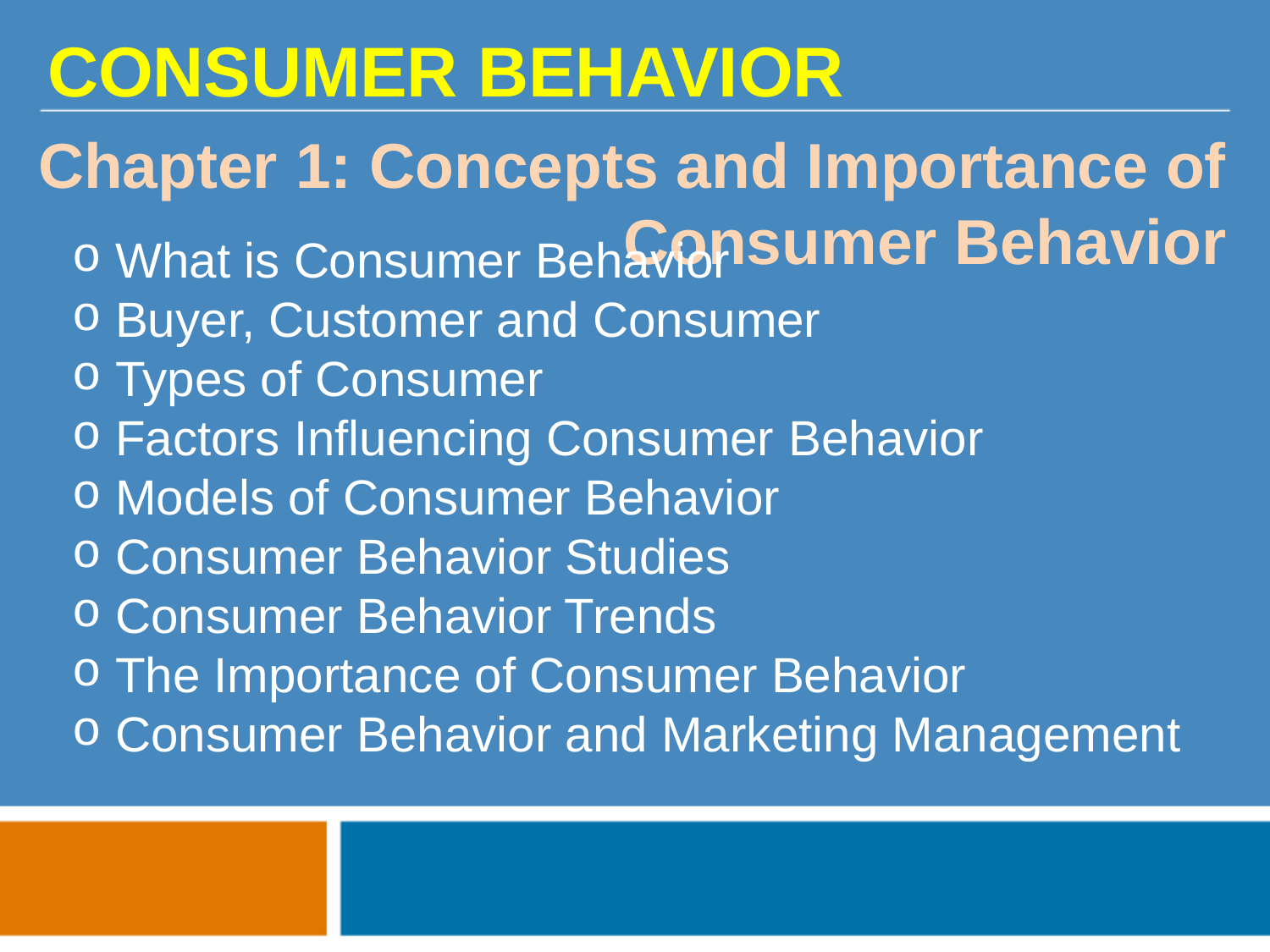

CONSUMER BEHAVIOR
Chapter 1: Concepts and Importance of Consumer Behavior
 What is Consumer Behavior
 Buyer, Customer and Consumer
 Types of Consumer
 Factors Influencing Consumer Behavior
 Models of Consumer Behavior
 Consumer Behavior Studies
 Consumer Behavior Trends
 The Importance of Consumer Behavior
 Consumer Behavior and Marketing Management